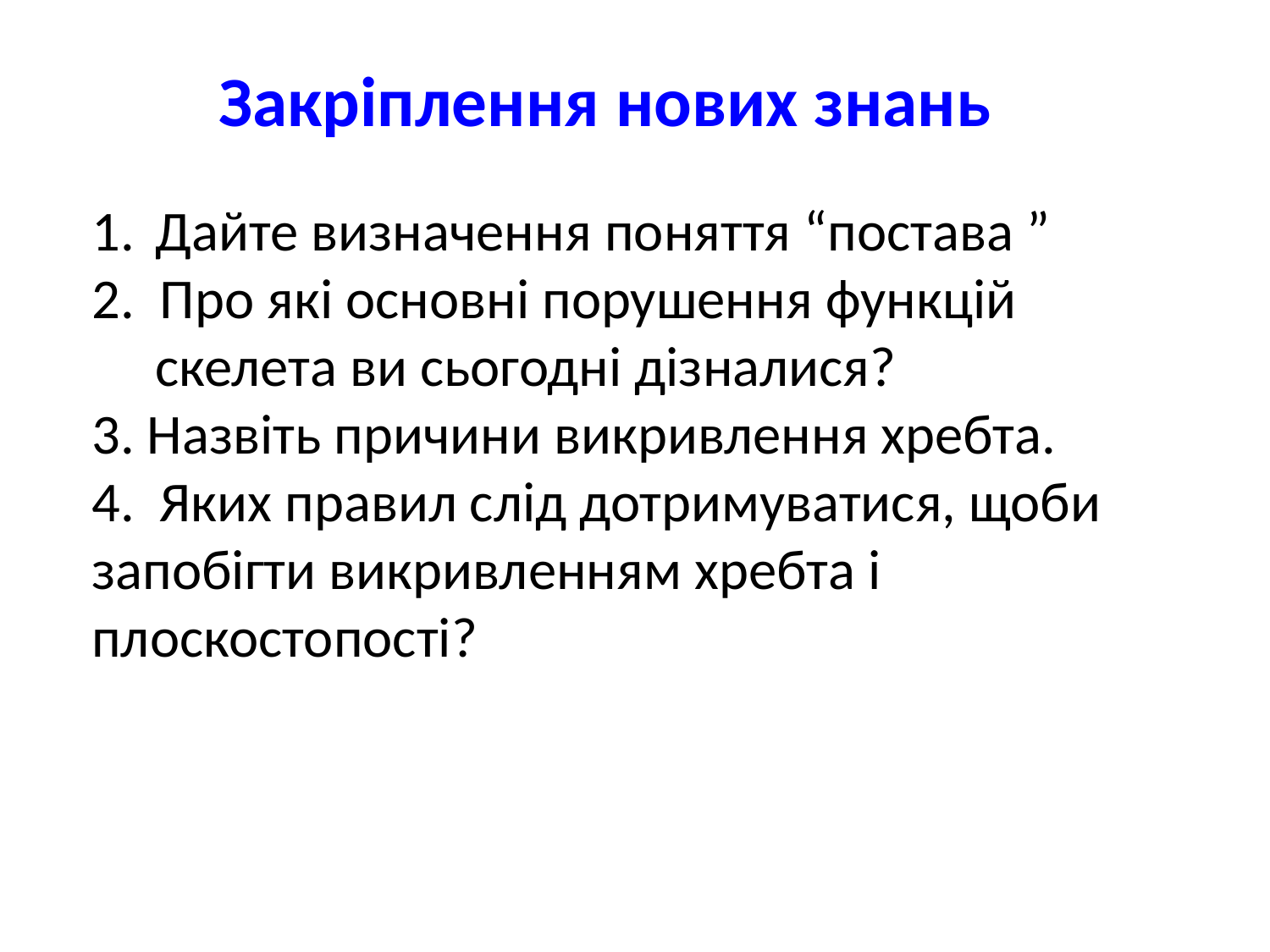

Закріплення нових знань
Дайте визначення поняття “постава ”
2.  Про які основні порушення функцій скелета ви сьогодні дізналися?
3. Назвіть причини викривлення хребта.
4.  Яких правил слід дотримуватися, щоби запобігти викривленням хребта і плоскостопості?